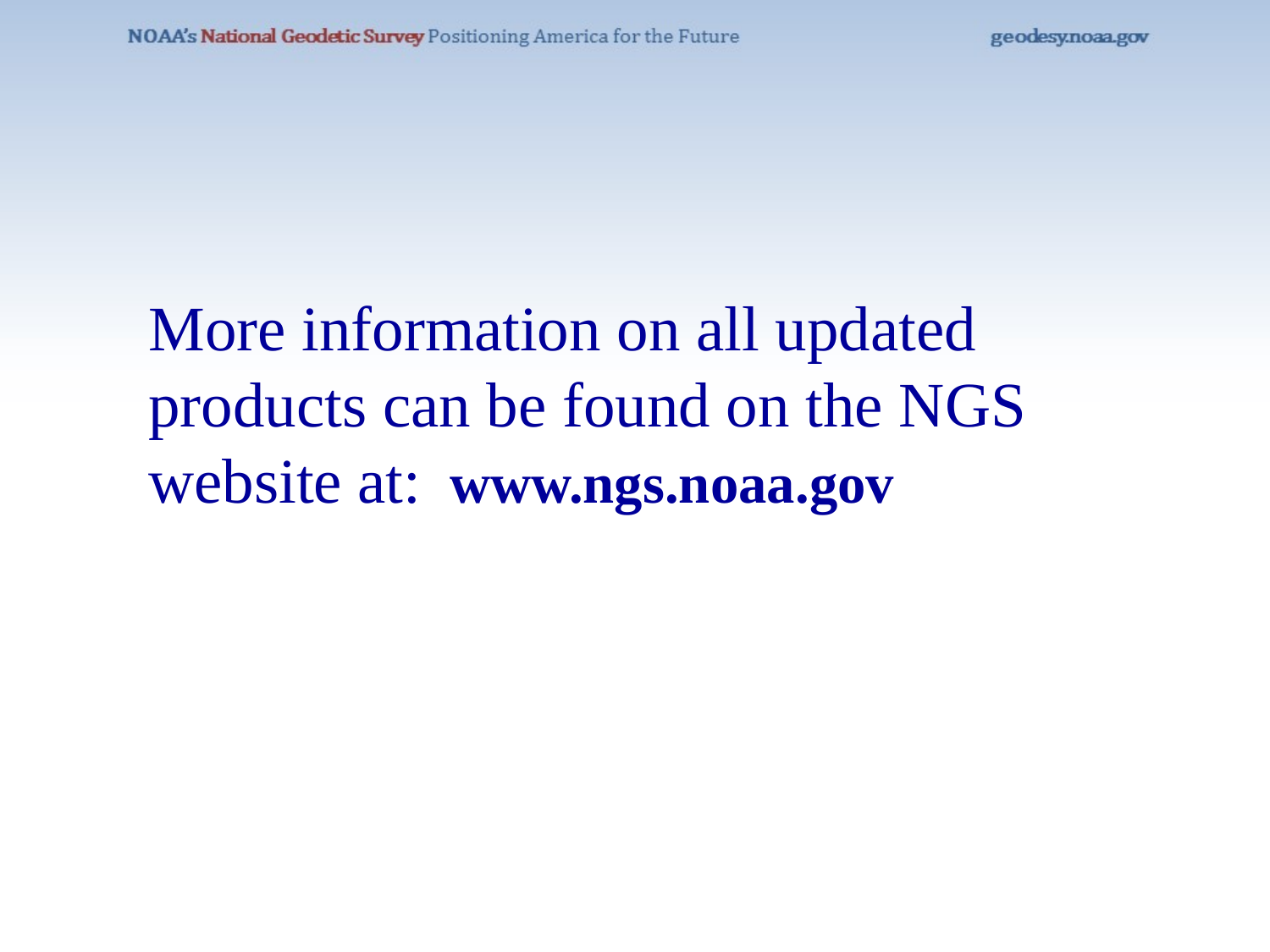

More information on all updated products can be found on the NGS website at:  www.ngs.noaa.gov